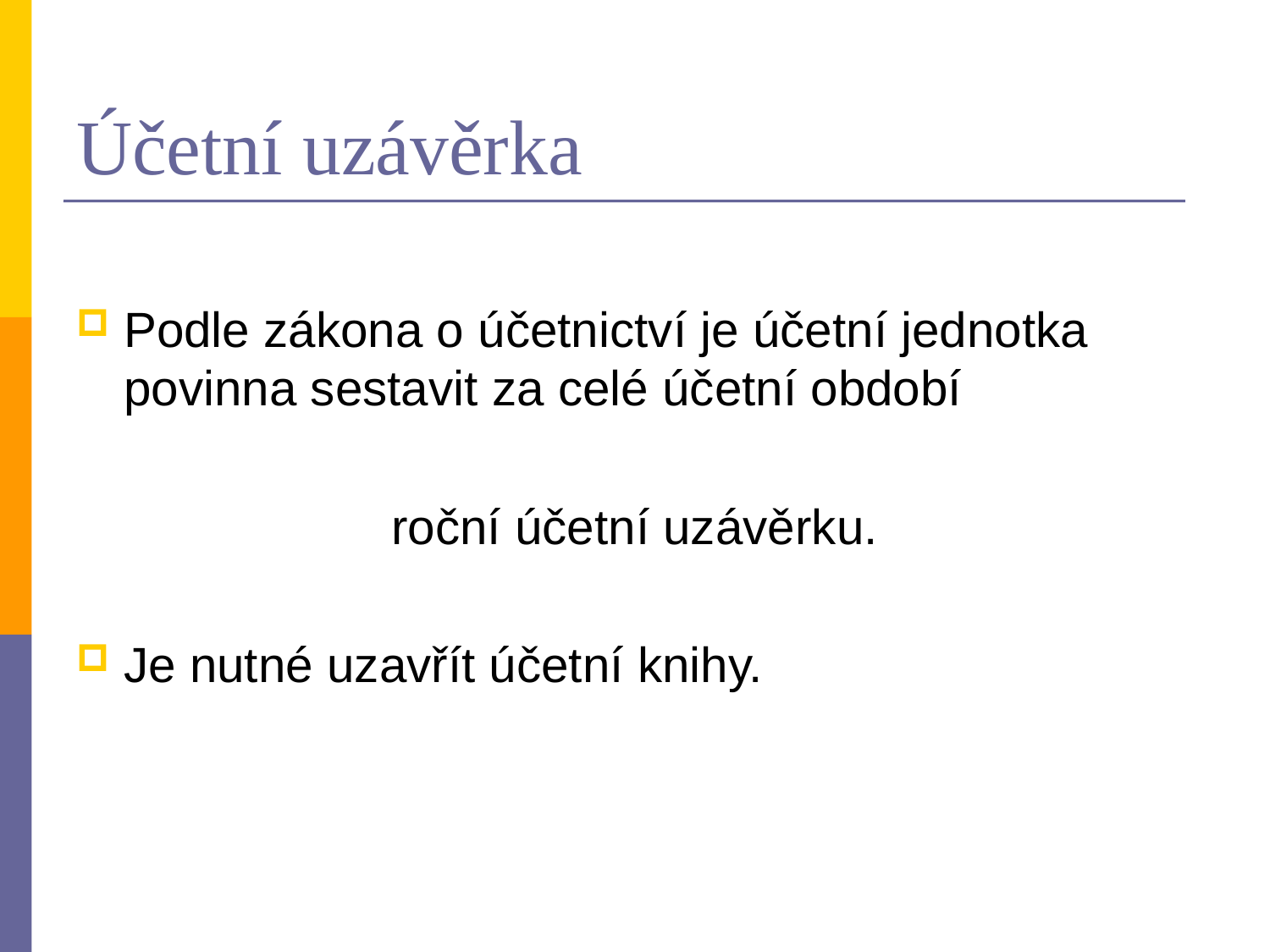

# Účetní uzávěrka

Podle zákona o účetnictví je účetní jednotka povinna sestavit za celé účetní období

roční účetní uzávěrku.

Je nutné uzavřít účetní knihy.